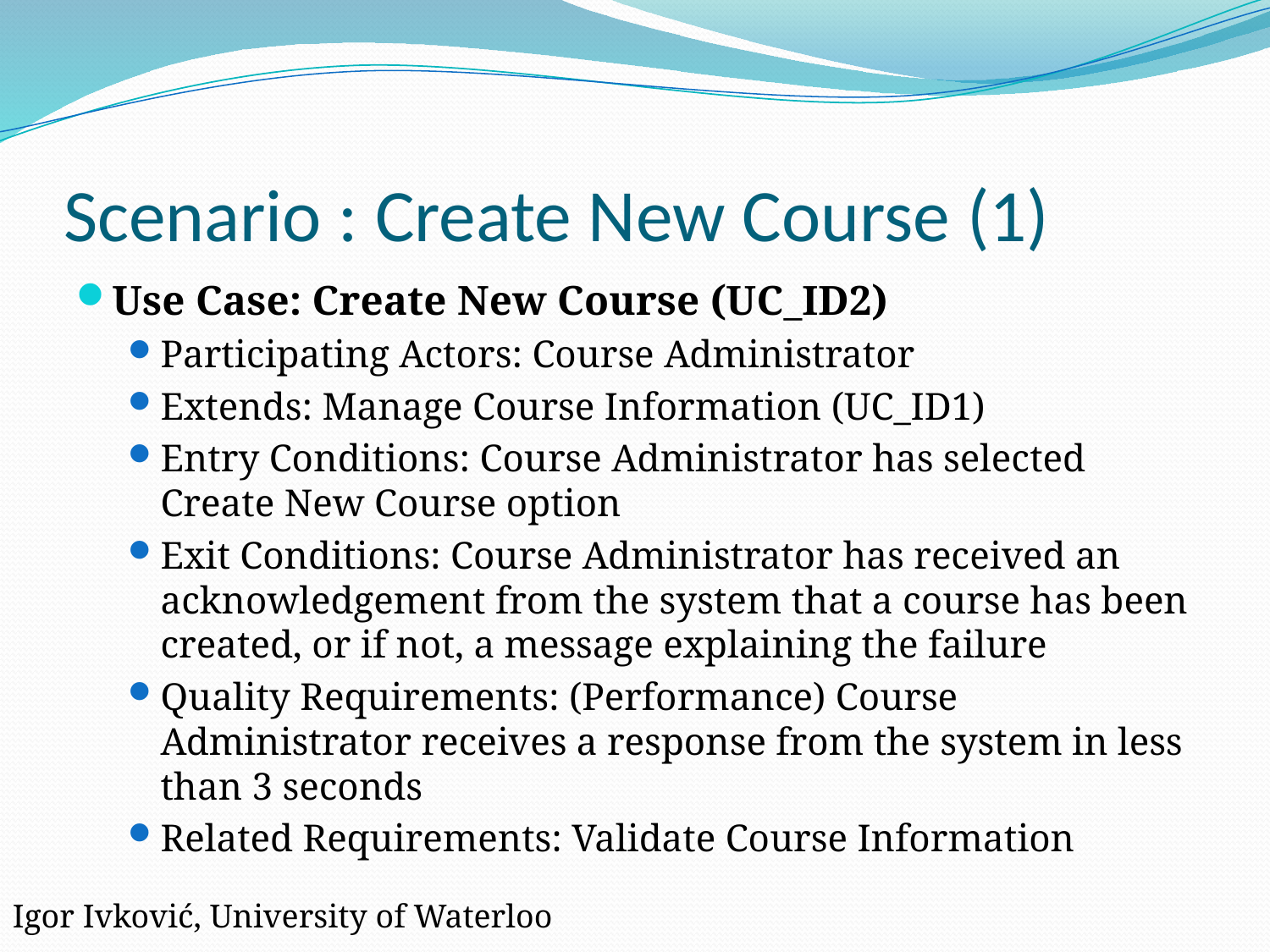

# Scenario : Create New Course (1)
Use Case: Create New Course (UC_ID2)
Participating Actors: Course Administrator
Extends: Manage Course Information (UC_ID1)
Entry Conditions: Course Administrator has selected Create New Course option
Exit Conditions: Course Administrator has received an acknowledgement from the system that a course has been created, or if not, a message explaining the failure
Quality Requirements: (Performance) Course Administrator receives a response from the system in less than 3 seconds
Related Requirements: Validate Course Information
Igor Ivković, University of Waterloo